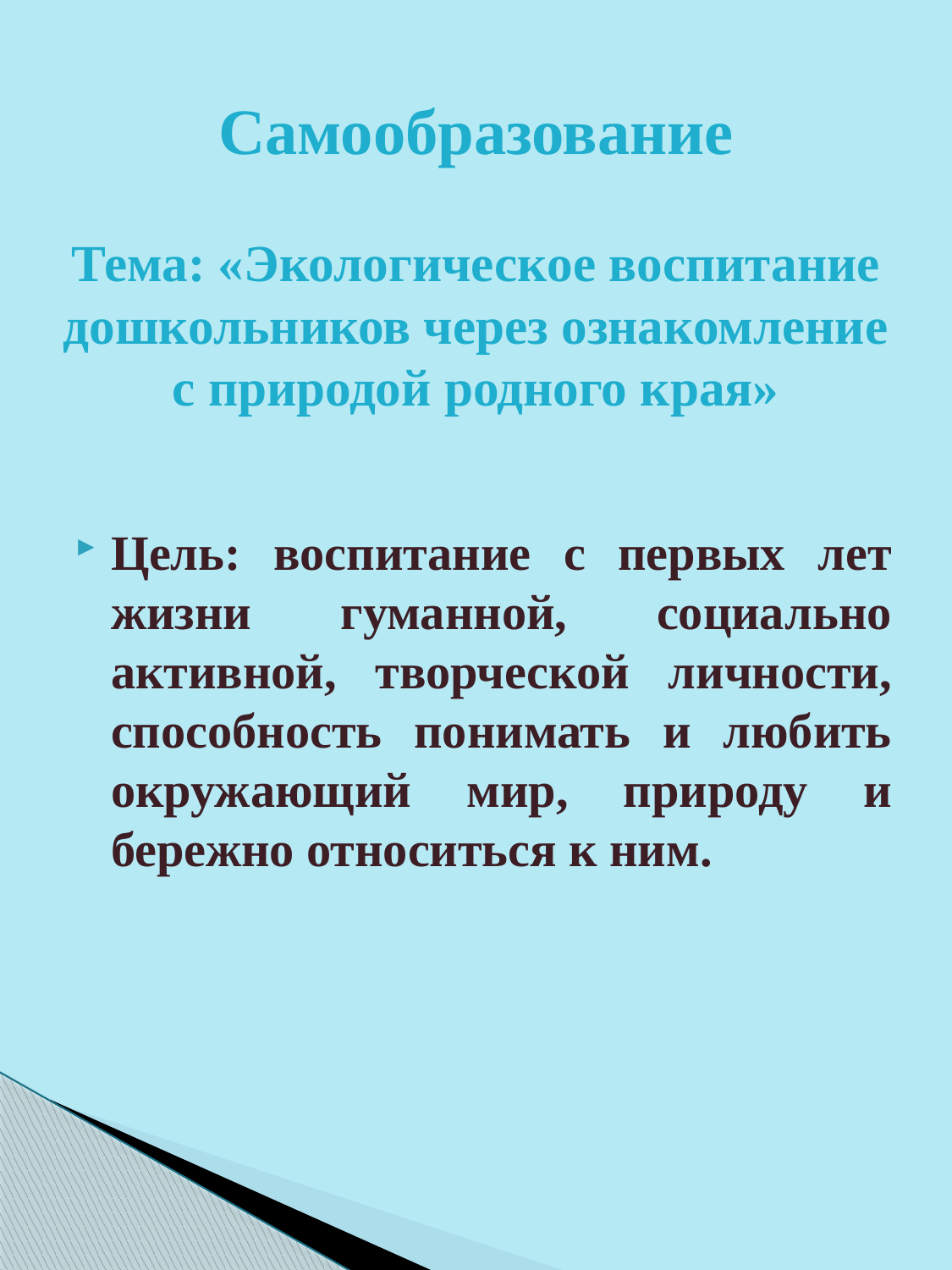

# Самообразование Тема: «Экологическое воспитание дошкольников через ознакомление с природой родного края»
Цель: воспитание с первых лет жизни гуманной, социально активной, творческой личности, способность понимать и любить окружающий мир, природу и бережно относиться к ним.